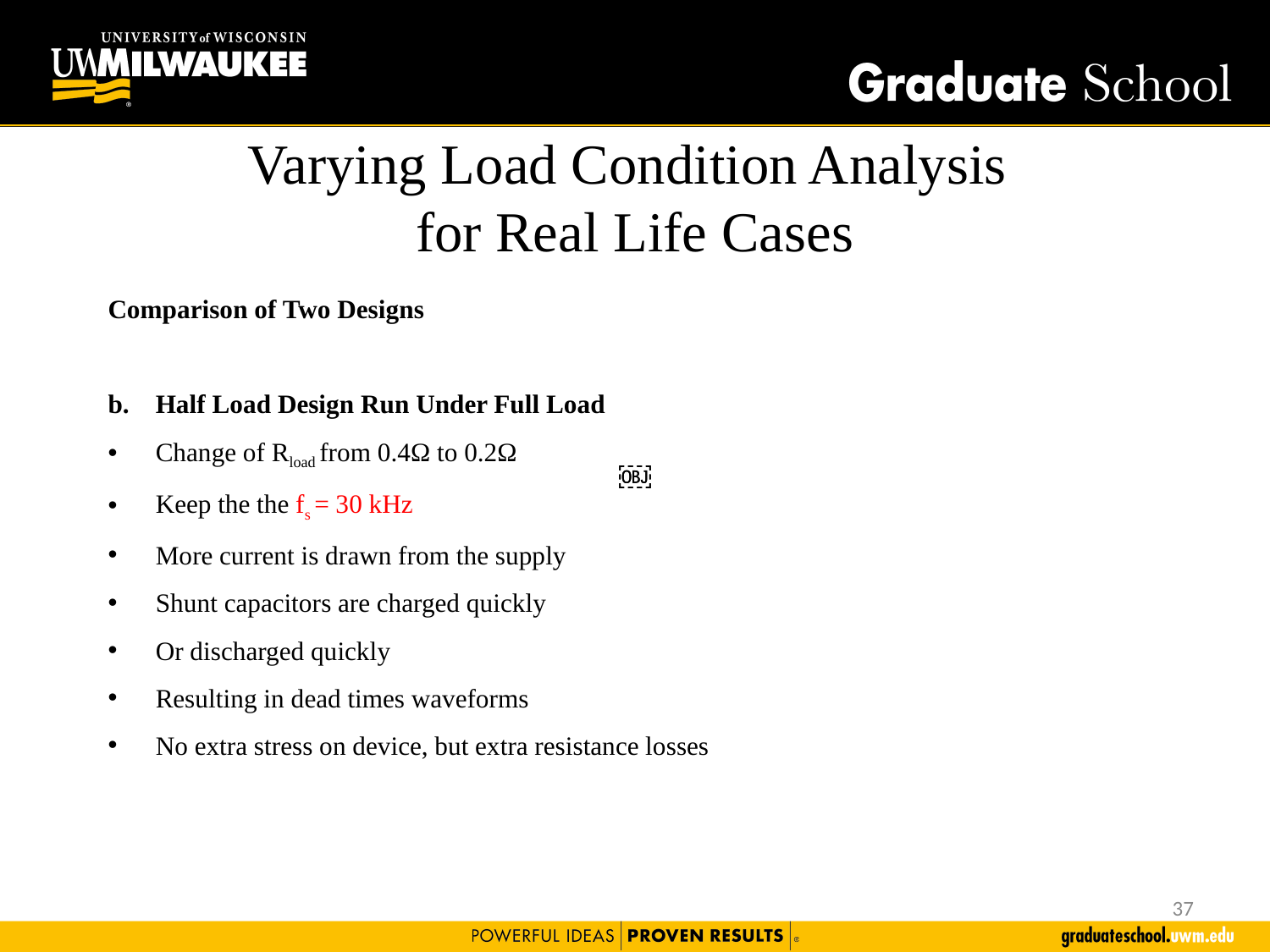

# Varying Load Condition Analysis for Real Life Cases
Comparison of Two Designs

Half Load Design Run Under Full Load
Change of Rload from 0.4Ω to 0.2Ω
Keep the the fs = 30 kHz
More current is drawn from the supply
Shunt capacitors are charged quickly
Or discharged quickly
Resulting in dead times waveforms
No extra stress on device, but extra resistance losses

￼
￼
37